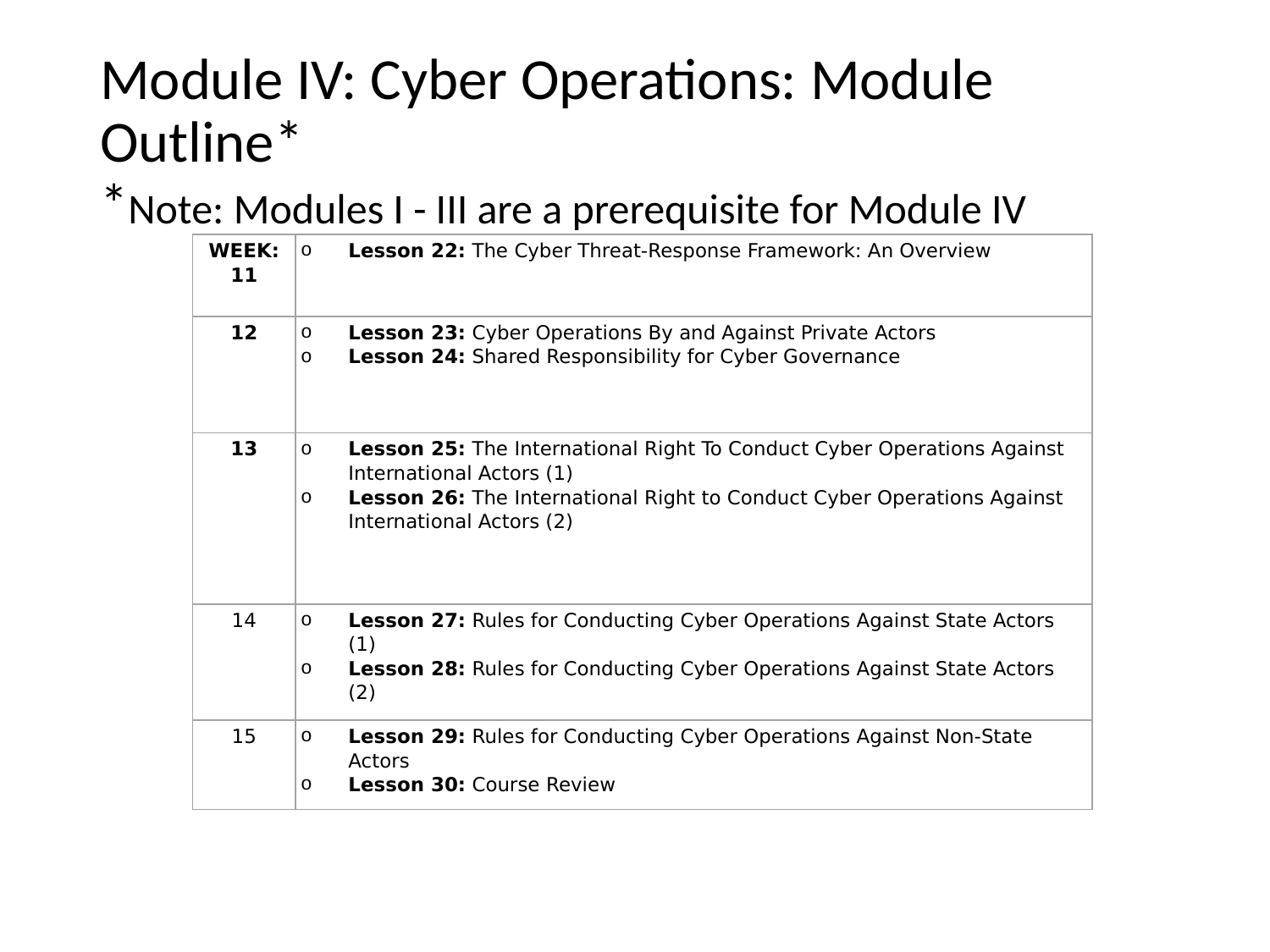

# Module IV: Cyber Operations: Module Outline* *Note: Modules I - III are a prerequisite for Module IV
| WEEK: 11 | Lesson 22: The Cyber Threat-Response Framework: An Overview |
| --- | --- |
| 12 | Lesson 23: Cyber Operations By and Against Private Actors Lesson 24: Shared Responsibility for Cyber Governance |
| 13 | Lesson 25: The International Right To Conduct Cyber Operations Against International Actors (1) Lesson 26: The International Right to Conduct Cyber Operations Against International Actors (2) |
| 14 | Lesson 27: Rules for Conducting Cyber Operations Against State Actors (1) Lesson 28: Rules for Conducting Cyber Operations Against State Actors (2) |
| 15 | Lesson 29: Rules for Conducting Cyber Operations Against Non-State Actors Lesson 30: Course Review |